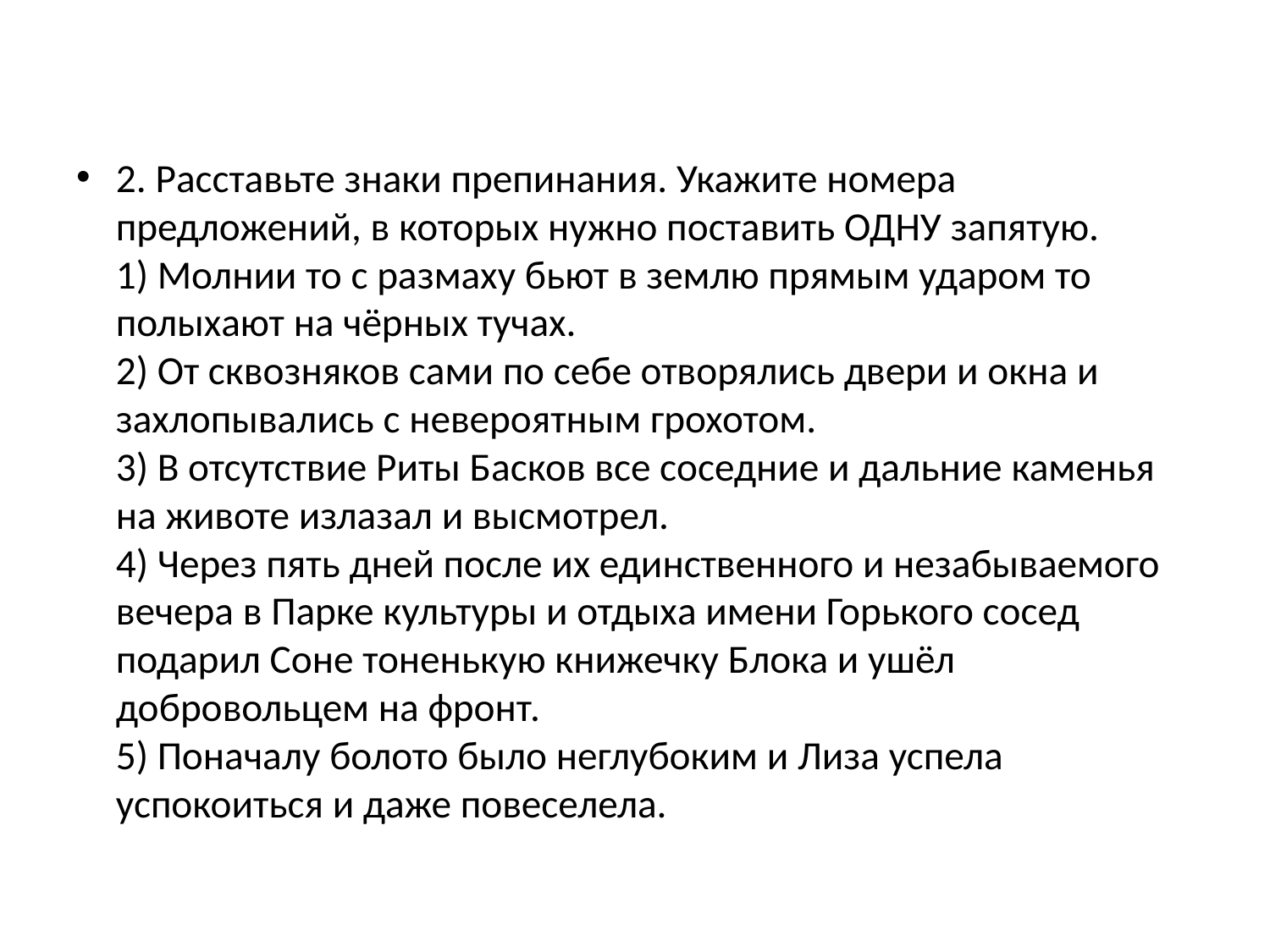

#
2. Расставьте знаки препинания. Укажите номера предложений, в которых нужно поставить ОДНУ запятую. 
1) Молнии то с размаху бьют в землю прямым ударом то полыхают на чёрных тучах. 
2) От сквозняков сами по себе отворялись двери и окна и захлопывались с невероятным грохотом. 
3) В отсутствие Риты Басков все соседние и дальние каменья на животе излазал и высмотрел. 
4) Через пять дней после их единственного и незабываемого вечера в Парке культуры и отдыха имени Горького сосед подарил Соне тоненькую книжечку Блока и ушёл добровольцем на фронт. 
5) Поначалу болото было неглубоким и Лиза успела успокоиться и даже повеселела.